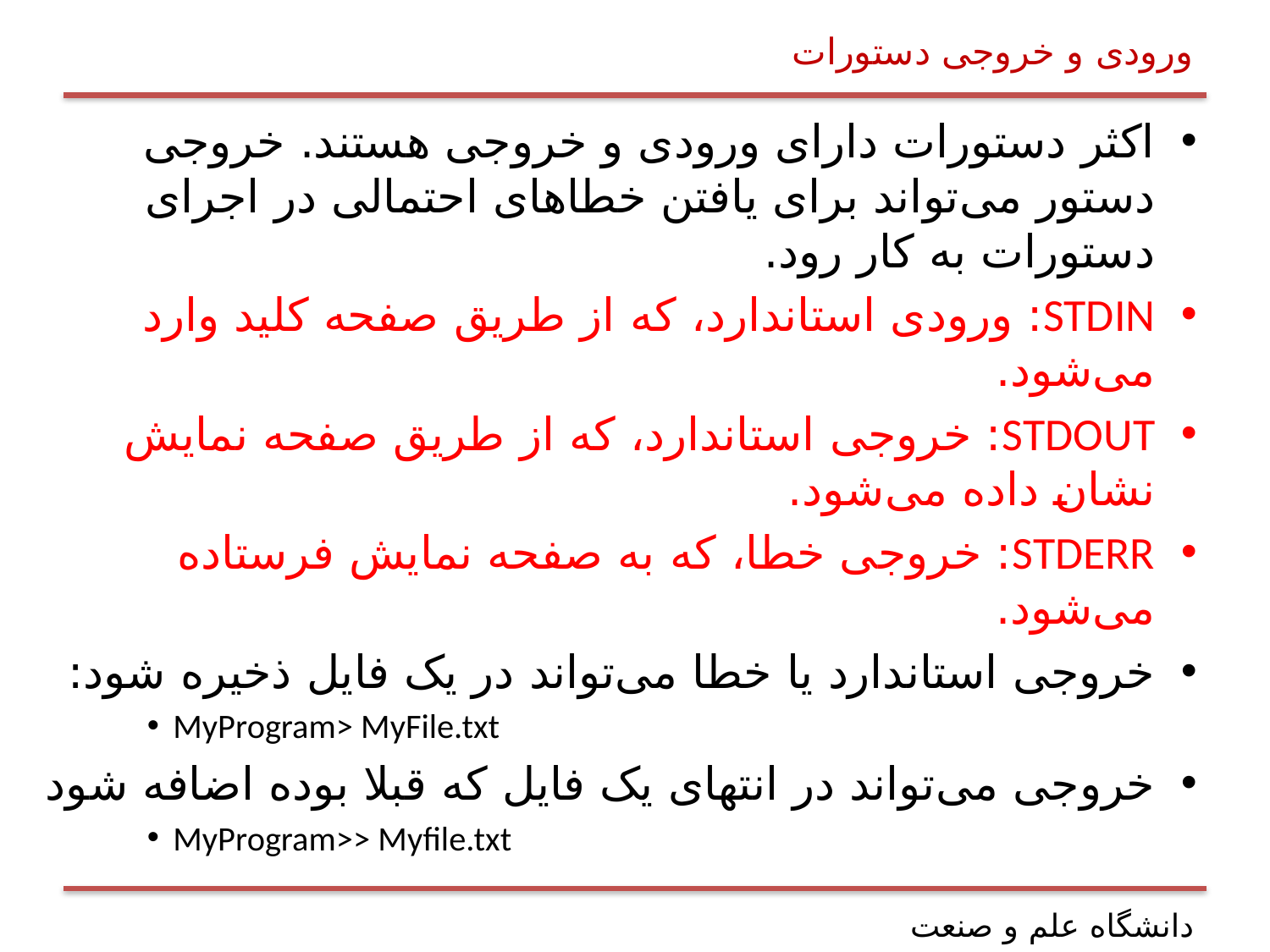

# ورودی و خروجی دستورات
اکثر دستورات دارای ورودی و خروجی هستند. خروجی دستور می‌تواند برای یافتن خطاهای احتمالی در اجرای دستورات به کار رود.
STDIN: ورودی استاندارد، که از طریق صفحه کلید وارد می‌شود.
STDOUT: خروجی استاندارد، که از طریق صفحه نمایش نشان داده می‌شود.
STDERR: خروجی خطا، که به صفحه نمایش فرستاده می‌شود.
‌خروجی استاندارد یا خطا می‌تواند در یک فایل ذخیره شود:
MyProgram> MyFile.txt
خروجی می‌تواند در انتهای یک فایل که قبلا بوده اضافه شود
MyProgram>> Myfile.txt